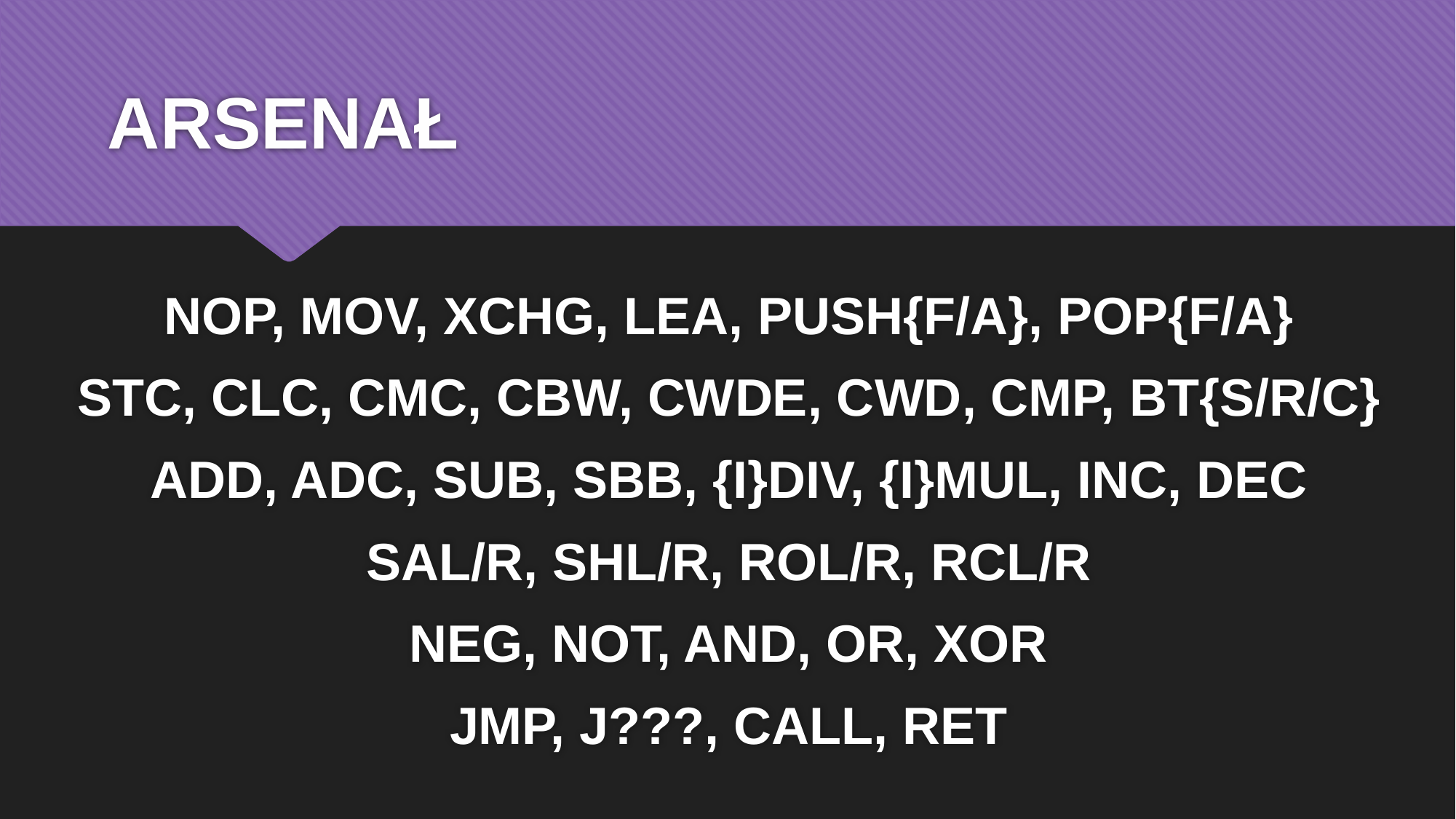

# ARSENAŁ
NOP, MOV, XCHG, LEA, PUSH{F/A}, POP{F/A}
STC, CLC, CMC, CBW, CWDE, CWD, CMP, BT{S/R/C}
ADD, ADC, SUB, SBB, {I}DIV, {I}MUL, INC, DEC
SAL/R, SHL/R, ROL/R, RCL/R
NEG, NOT, AND, OR, XOR
JMP, J???, CALL, RET